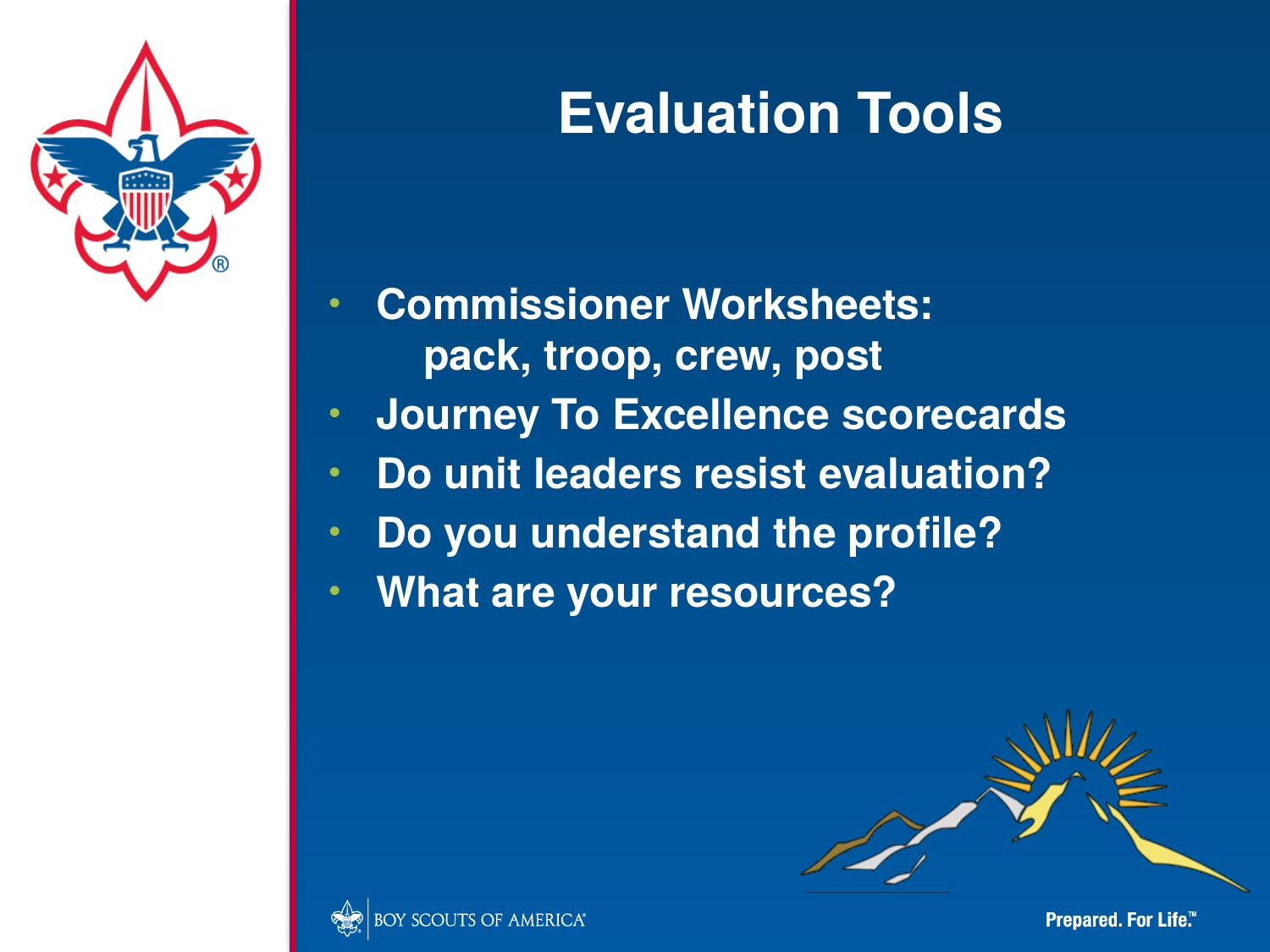

Evaluation Tools
Commissioner Worksheets:                            pack, troop, crew, post
Journey To Excellence scorecards
Do unit leaders resist evaluation?
Do you understand the profile?
What are your resources?